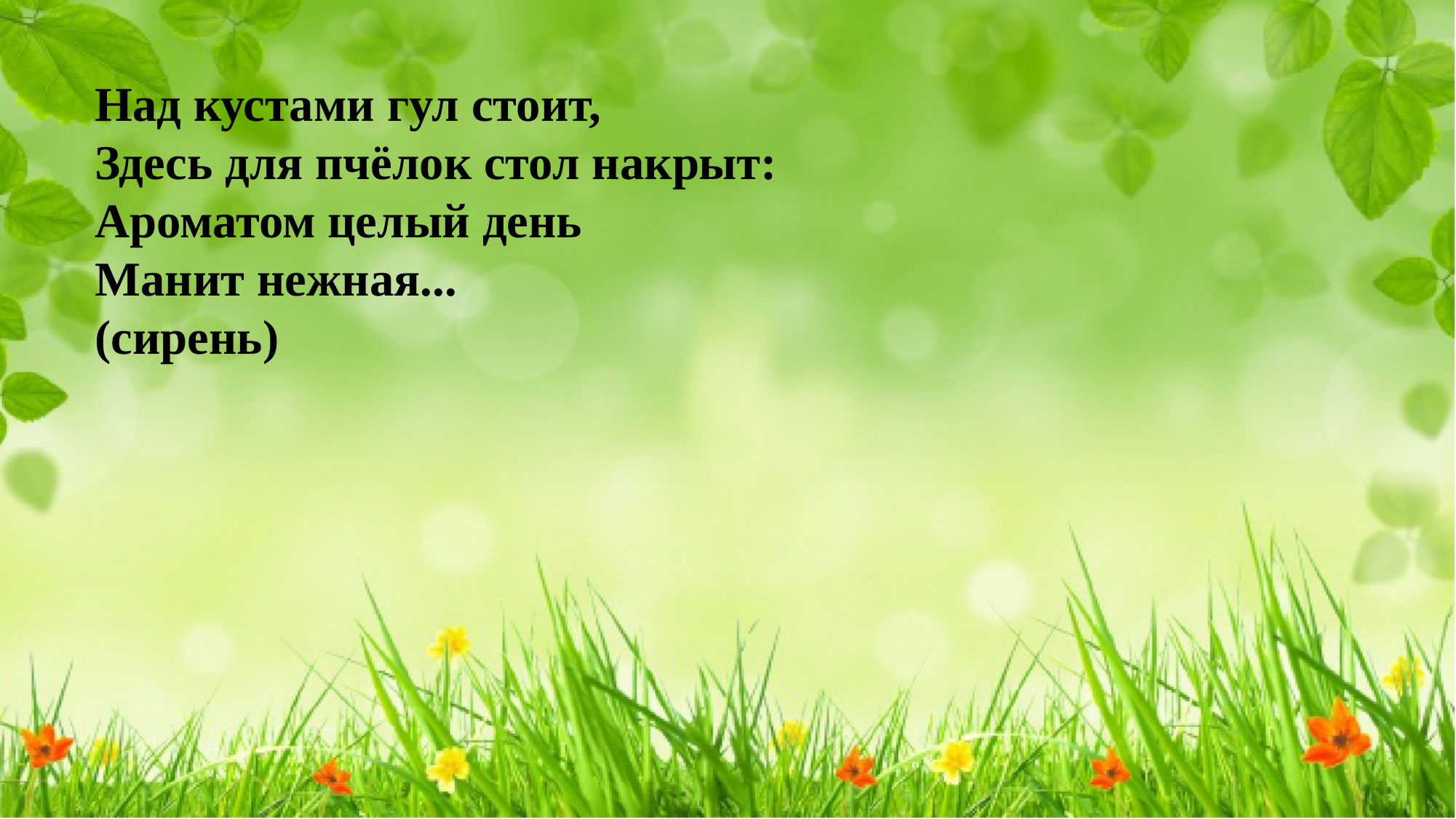

Над кустами гул стоит,
Здесь для пчёлок стол накрыт:
Ароматом целый день
Манит нежная...
(сирень)